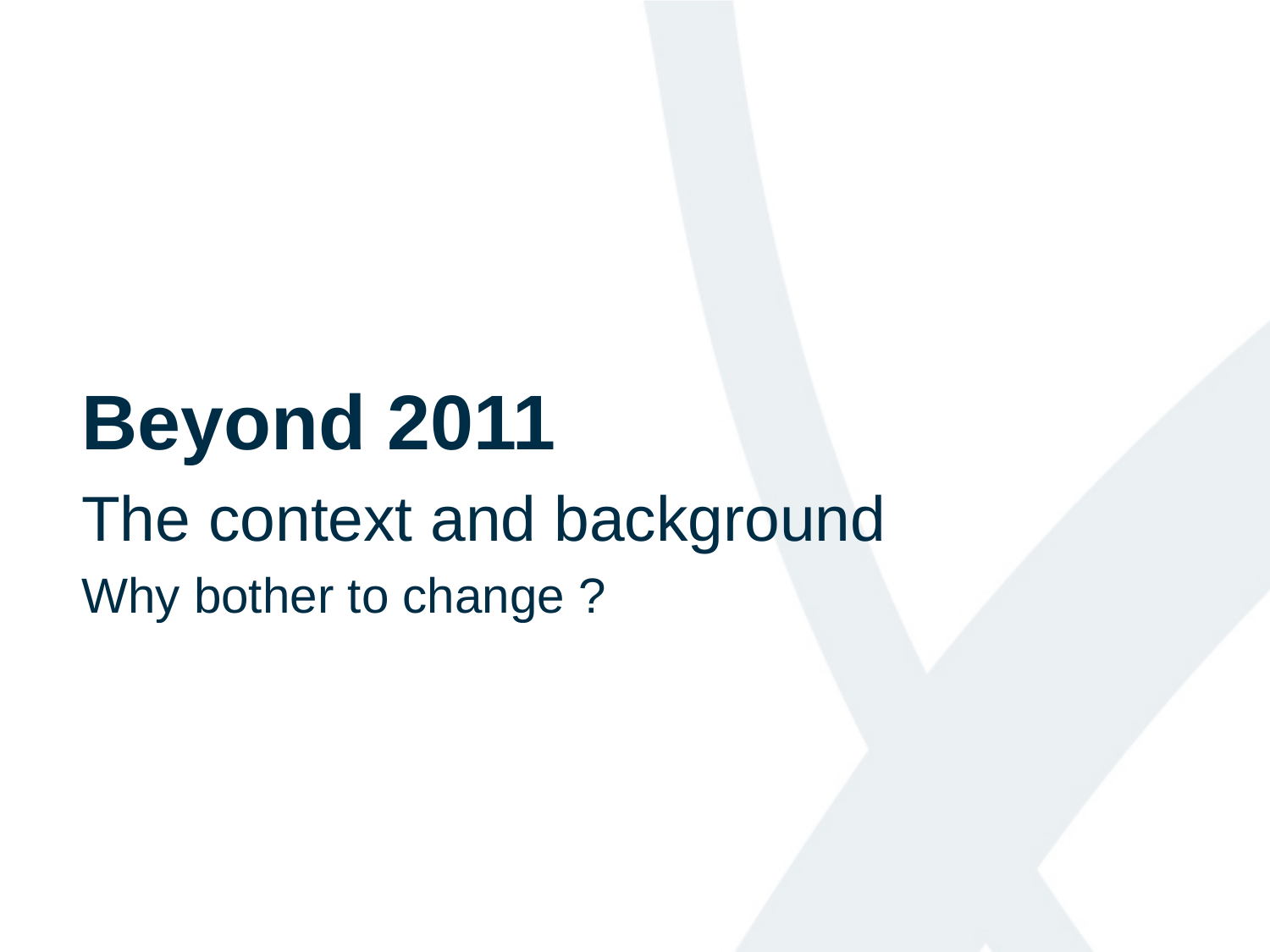

Beyond 2011
The context and background
Why bother to change ?